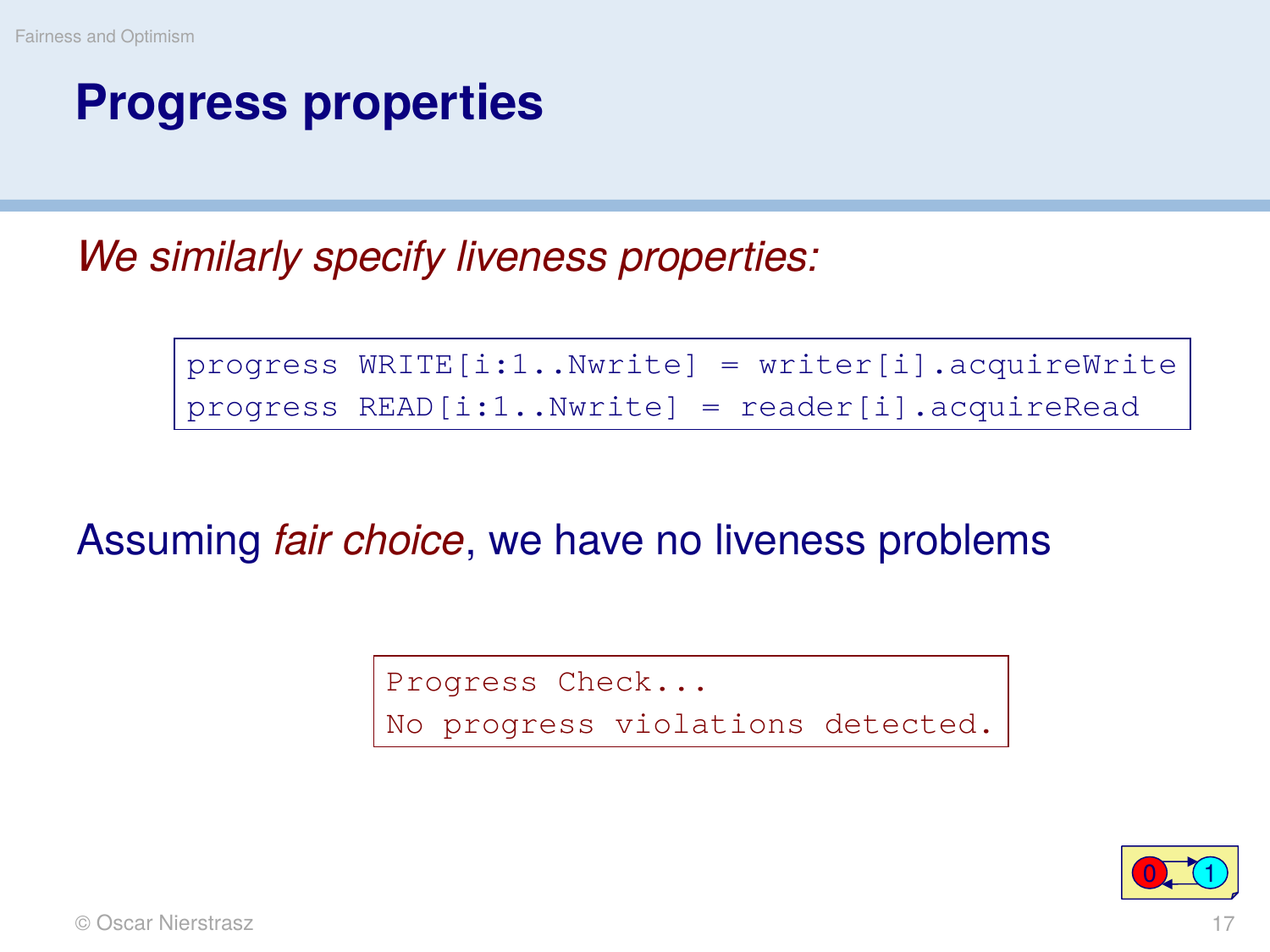

Fairness and Optimism
# Progress properties
We similarly specify liveness properties:

Assuming fair choice, we have no liveness problems
progress WRITE[i:1..Nwrite] = writer[i].acquireWrite
progress READ[i:1..Nwrite] = reader[i].acquireRead
Progress Check...
No progress violations detected.

0
1
© Oscar Nierstrasz
17